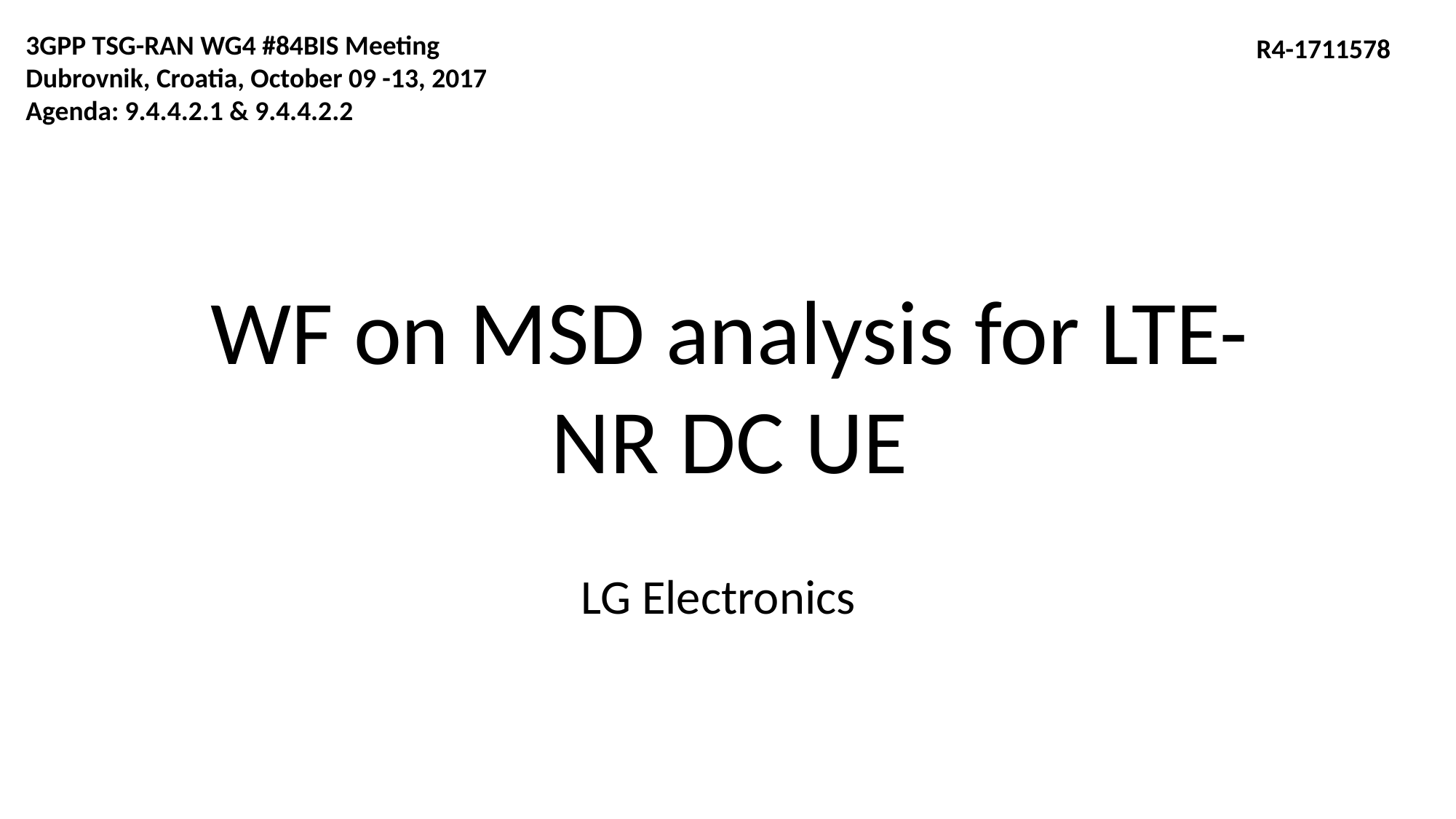

3GPP TSG-RAN WG4 #84BIS Meeting
Dubrovnik, Croatia, October 09 -13, 2017
Agenda: 9.4.4.2.1 & 9.4.4.2.2
R4-1711578
# WF on MSD analysis for LTE-NR DC UE
LG Electronics